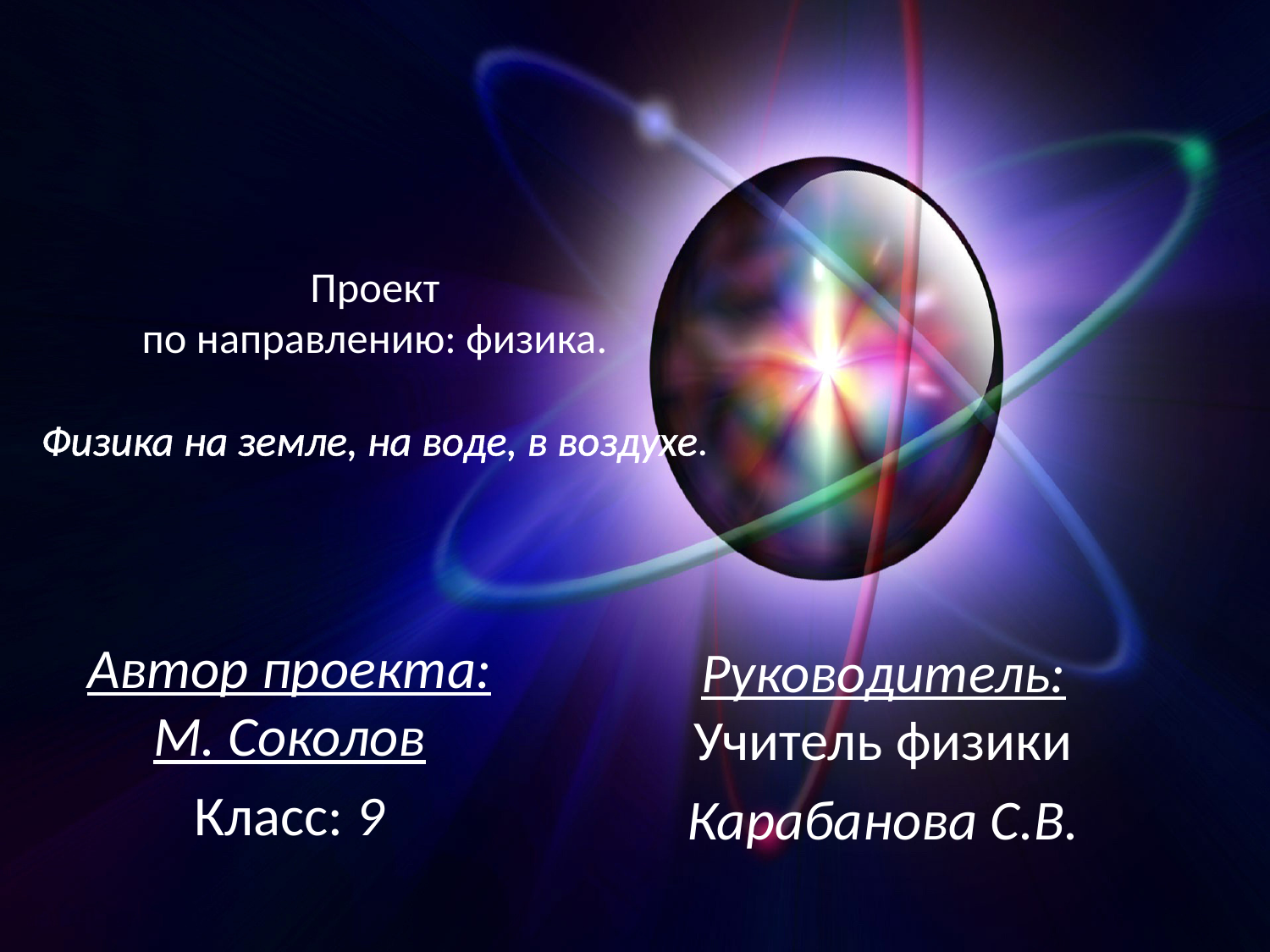

# Проект по направлению: физика. Физика на земле, на воде, в воздухе.
Автор проекта: М. Соколов
Класс: 9
Руководитель: Учитель физики
Карабанова С.В.